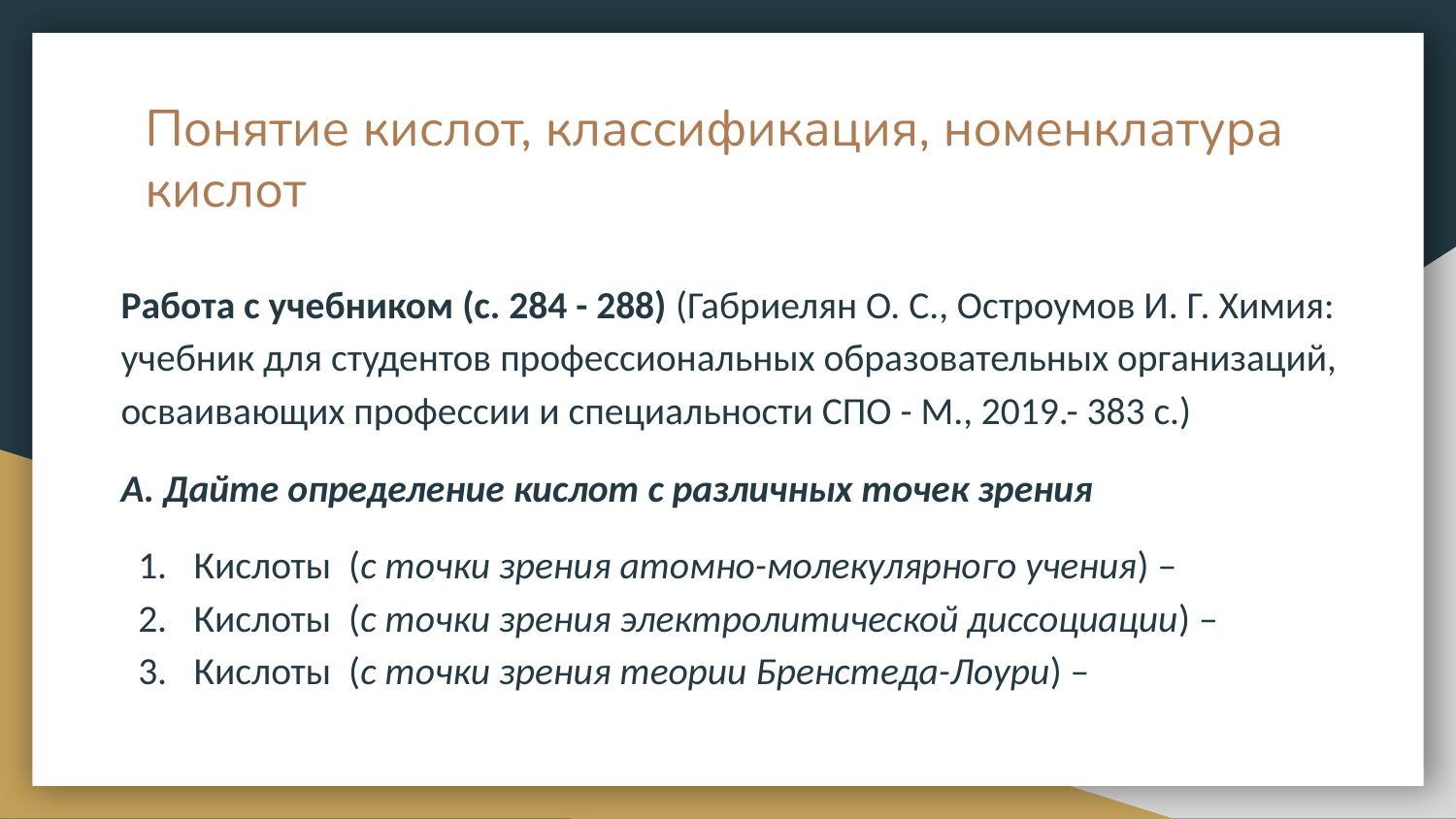

# Понятие кислот, классификация, номенклатура кислот
Работа с учебником (с. 284 - 288) (Габриелян О. С., Остроумов И. Г. Химия: учебник для студентов профессиональных образовательных организаций, осваивающих профессии и специальности СПО - М., 2019.- 383 с.)
А. Дайте определение кислот с различных точек зрения
Кислоты  (с точки зрения атомно-молекулярного учения) –
Кислоты  (с точки зрения электролитической диссоциации) –
Кислоты  (с точки зрения теории Бренстеда-Лоури) –